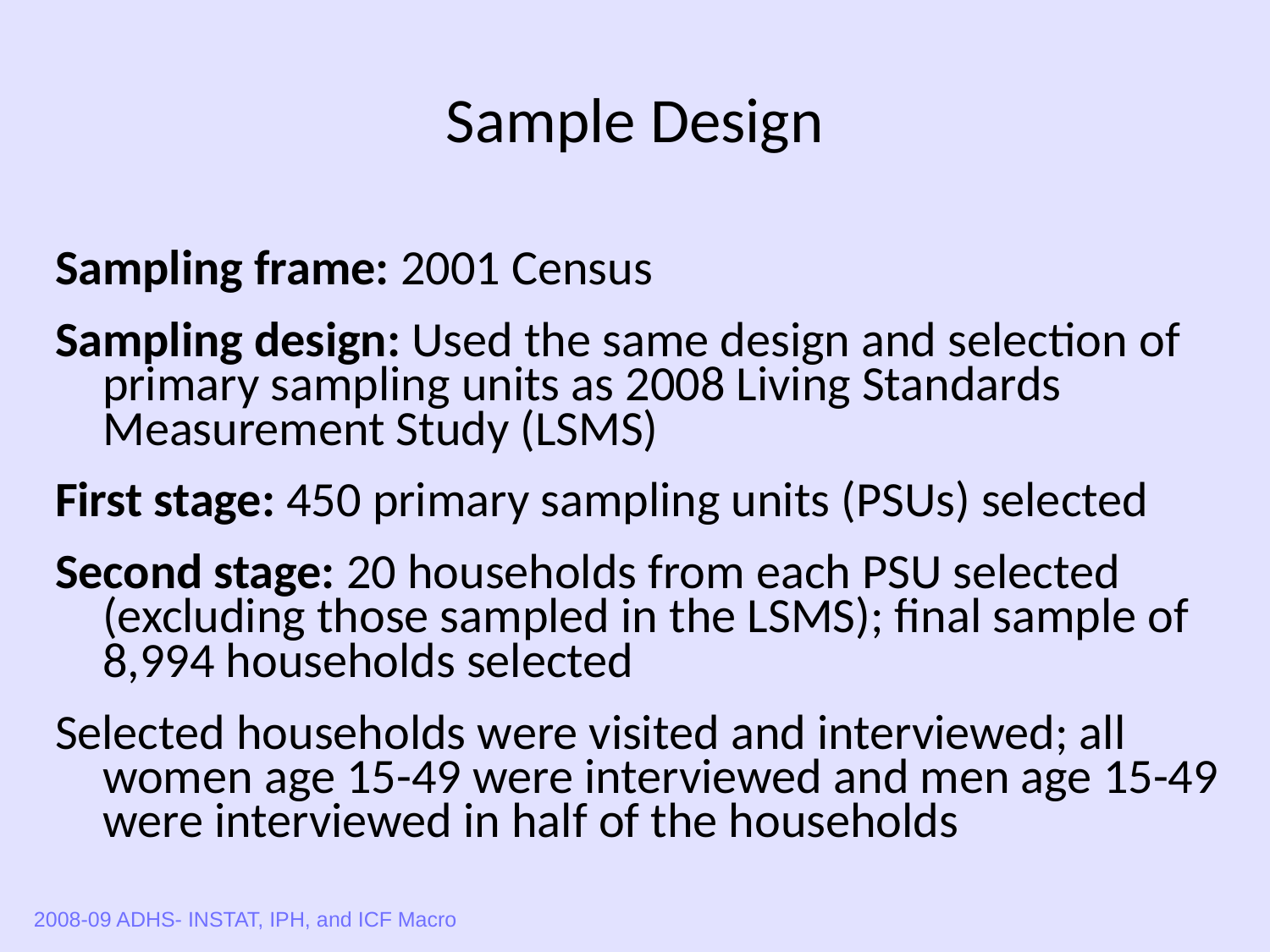

# Sample Design
Sampling frame: 2001 Census
Sampling design: Used the same design and selection of primary sampling units as 2008 Living Standards Measurement Study (LSMS)
First stage: 450 primary sampling units (PSUs) selected
Second stage: 20 households from each PSU selected (excluding those sampled in the LSMS); final sample of 8,994 households selected
Selected households were visited and interviewed; all women age 15-49 were interviewed and men age 15-49 were interviewed in half of the households
2008-09 ADHS- INSTAT, IPH, and ICF Macro